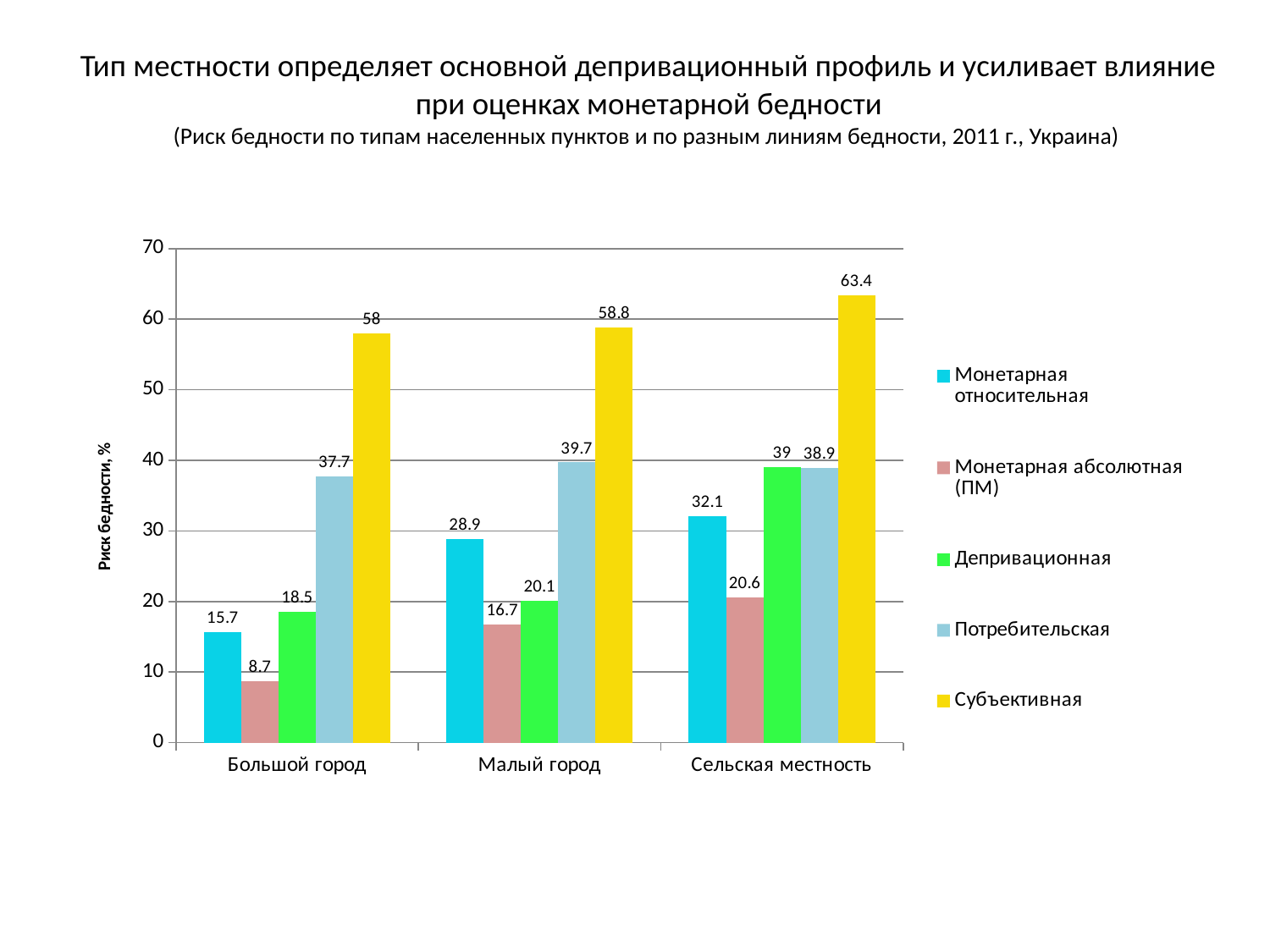

# Тип местности определяет основной депривационный профиль и усиливает влияние при оценках монетарной бедности (Риск бедности по типам населенных пунктов и по разным линиям бедности, 2011 г., Украина)

### Chart

| Category | Монетарная относительная | Монетарная абсолютная (ПМ) | Депривационная | Потребительская | Субъективная |
|---|---|---|---|---|---|
| Большой город | 15.7 | 8.7 | 18.5 | 37.7 | 58.0 |
| Малый город | 28.9 | 16.7 | 20.1 | 39.7 | 58.8 |
| Сельская местность | 32.1 | 20.6 | 39.0 | 38.9 | 63.4 |